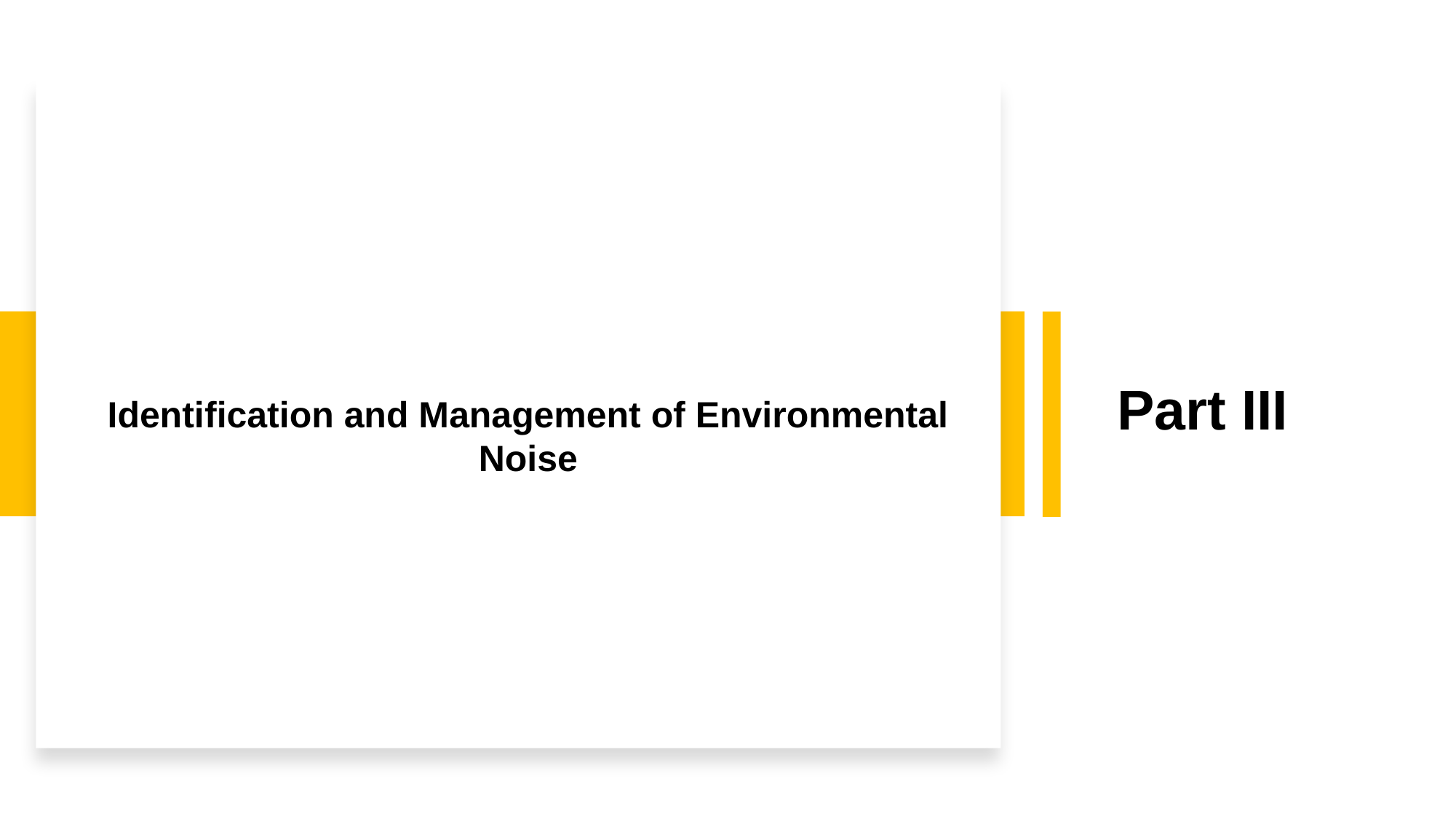

Identification and Management of Environmental Noise

Identification and Management of Environmental Noise
Part III
Identification and Management of Environmental Noise